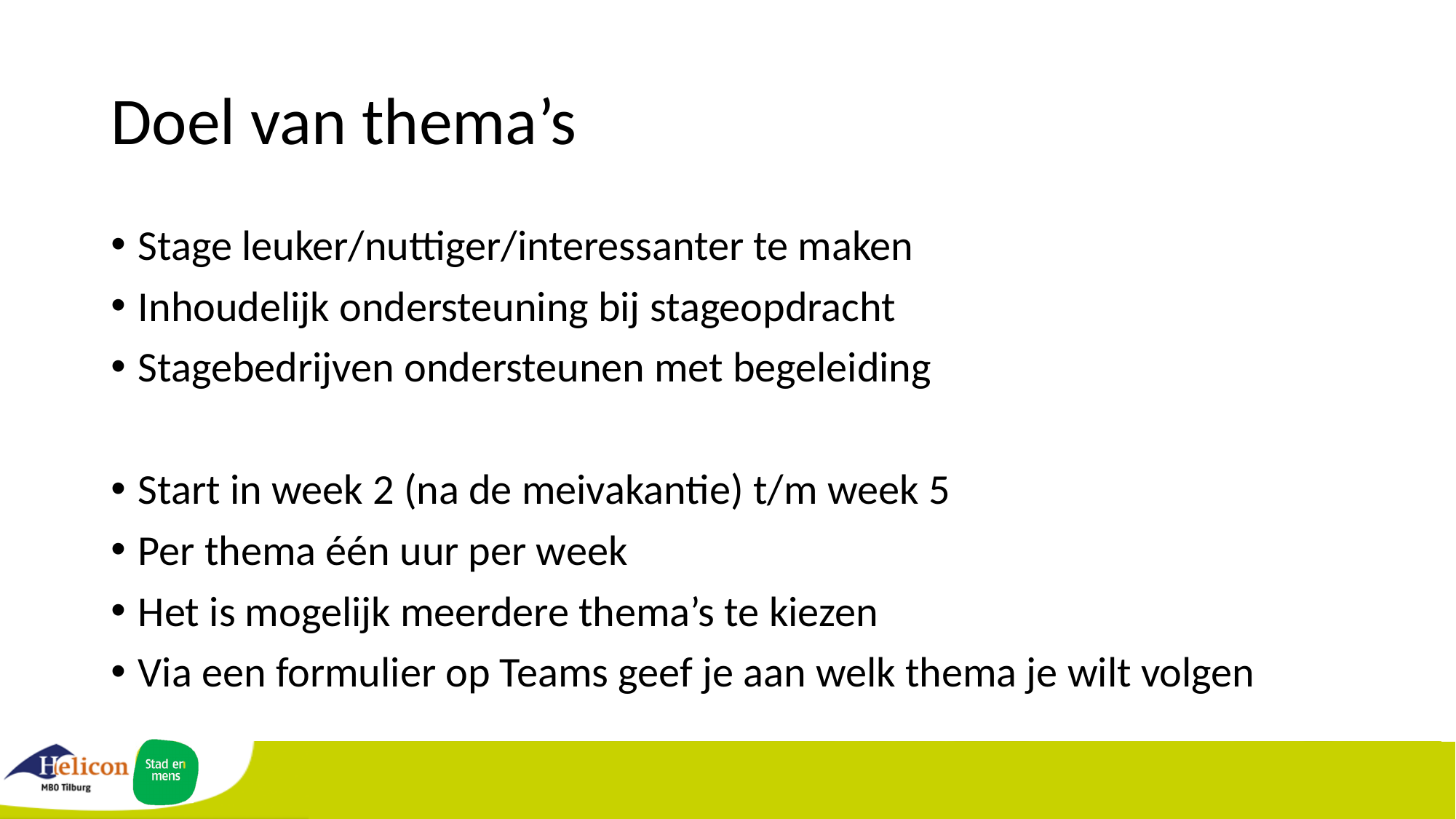

# Doel van thema’s
Stage leuker/nuttiger/interessanter te maken
Inhoudelijk ondersteuning bij stageopdracht
Stagebedrijven ondersteunen met begeleiding

Start in week 2 (na de meivakantie) t/m week 5
Per thema één uur per week
Het is mogelijk meerdere thema’s te kiezen
Via een formulier op Teams geef je aan welk thema je wilt volgen